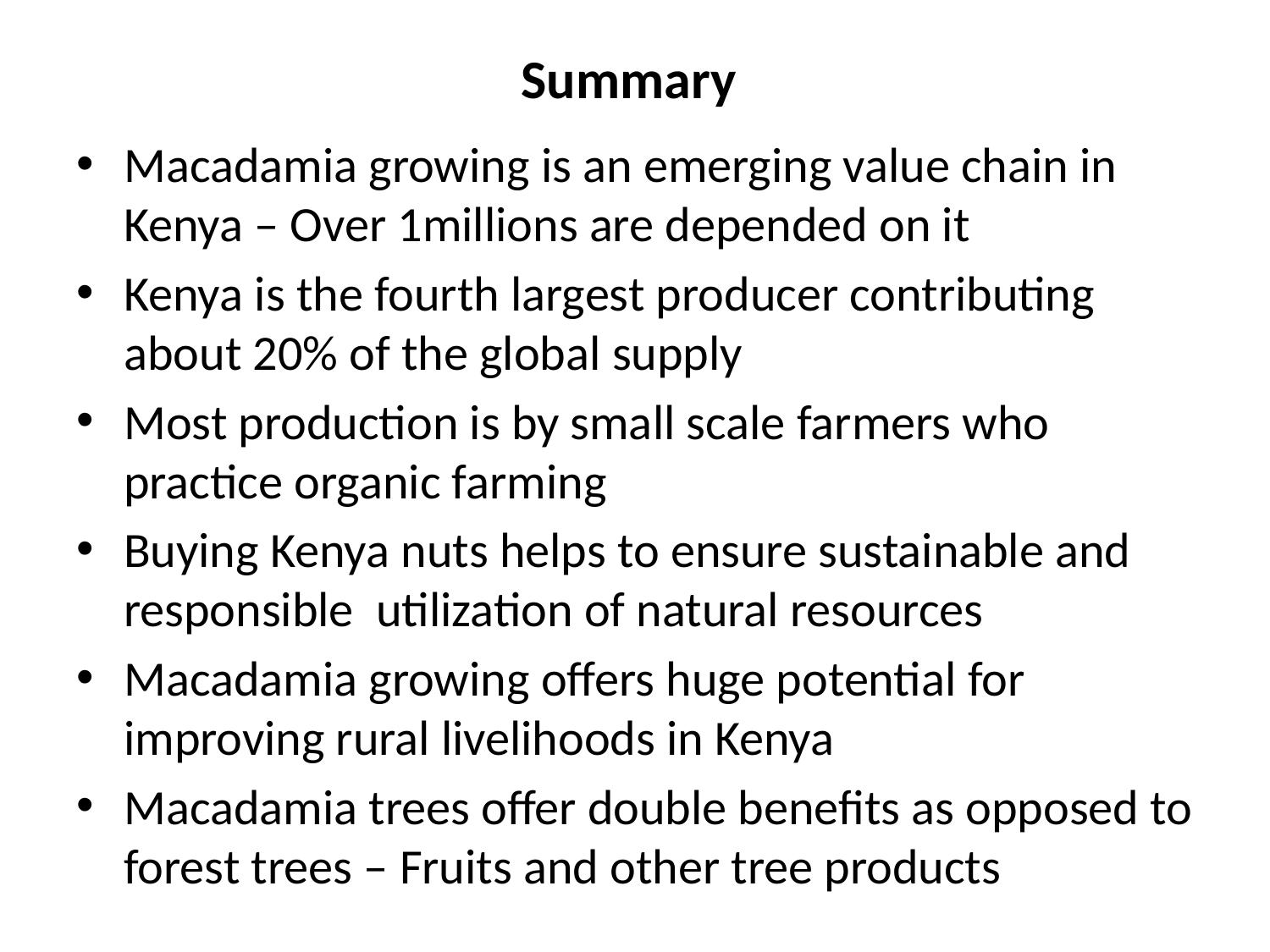

# Summary
Macadamia growing is an emerging value chain in Kenya – Over 1millions are depended on it
Kenya is the fourth largest producer contributing about 20% of the global supply
Most production is by small scale farmers who practice organic farming
Buying Kenya nuts helps to ensure sustainable and responsible  utilization of natural resources
Macadamia growing offers huge potential for improving rural livelihoods in Kenya
Macadamia trees offer double benefits as opposed to forest trees – Fruits and other tree products